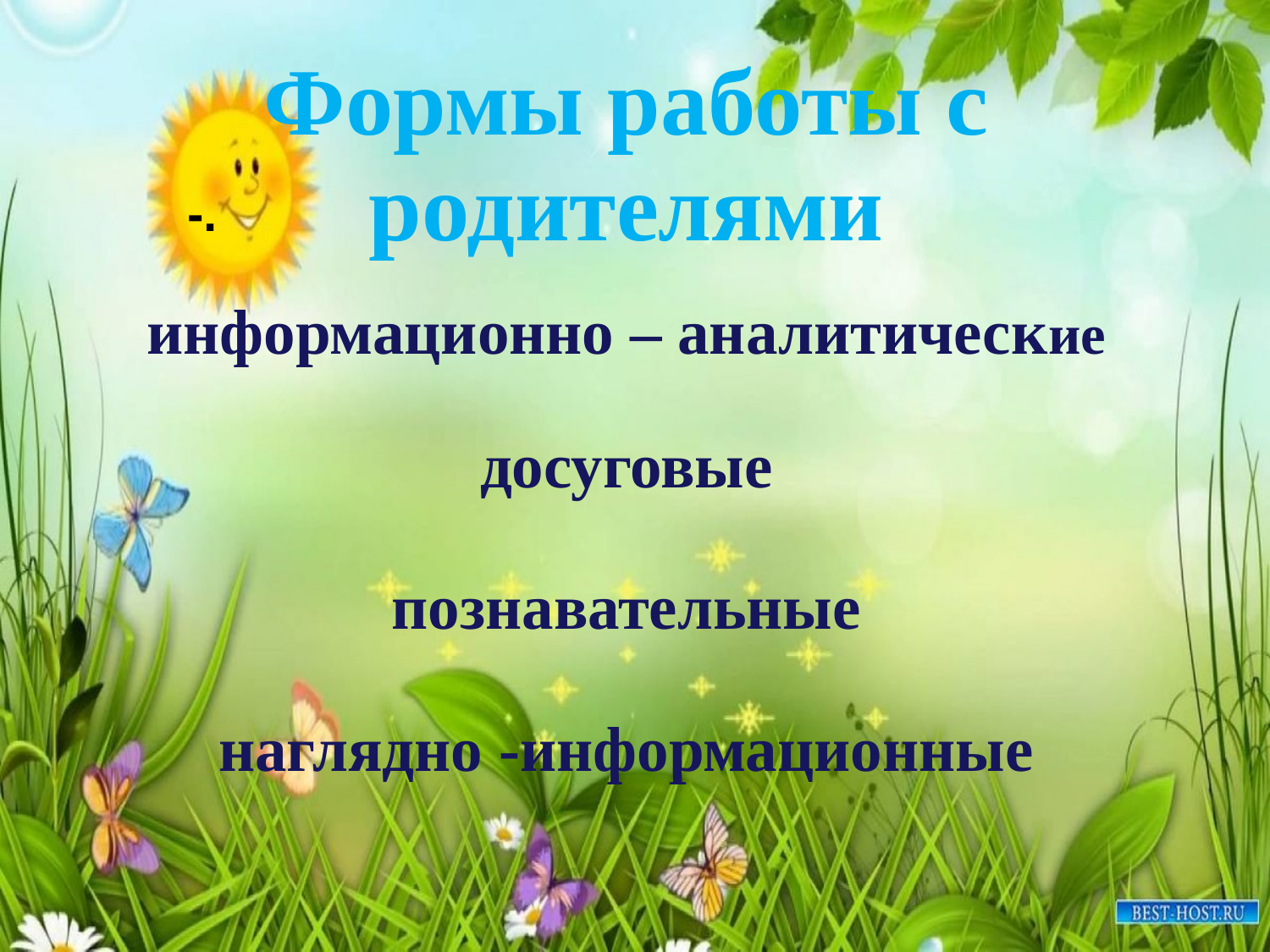

-.
# Формы работы с родителями информационно – аналитические досуговые познавательные наглядно -информационные